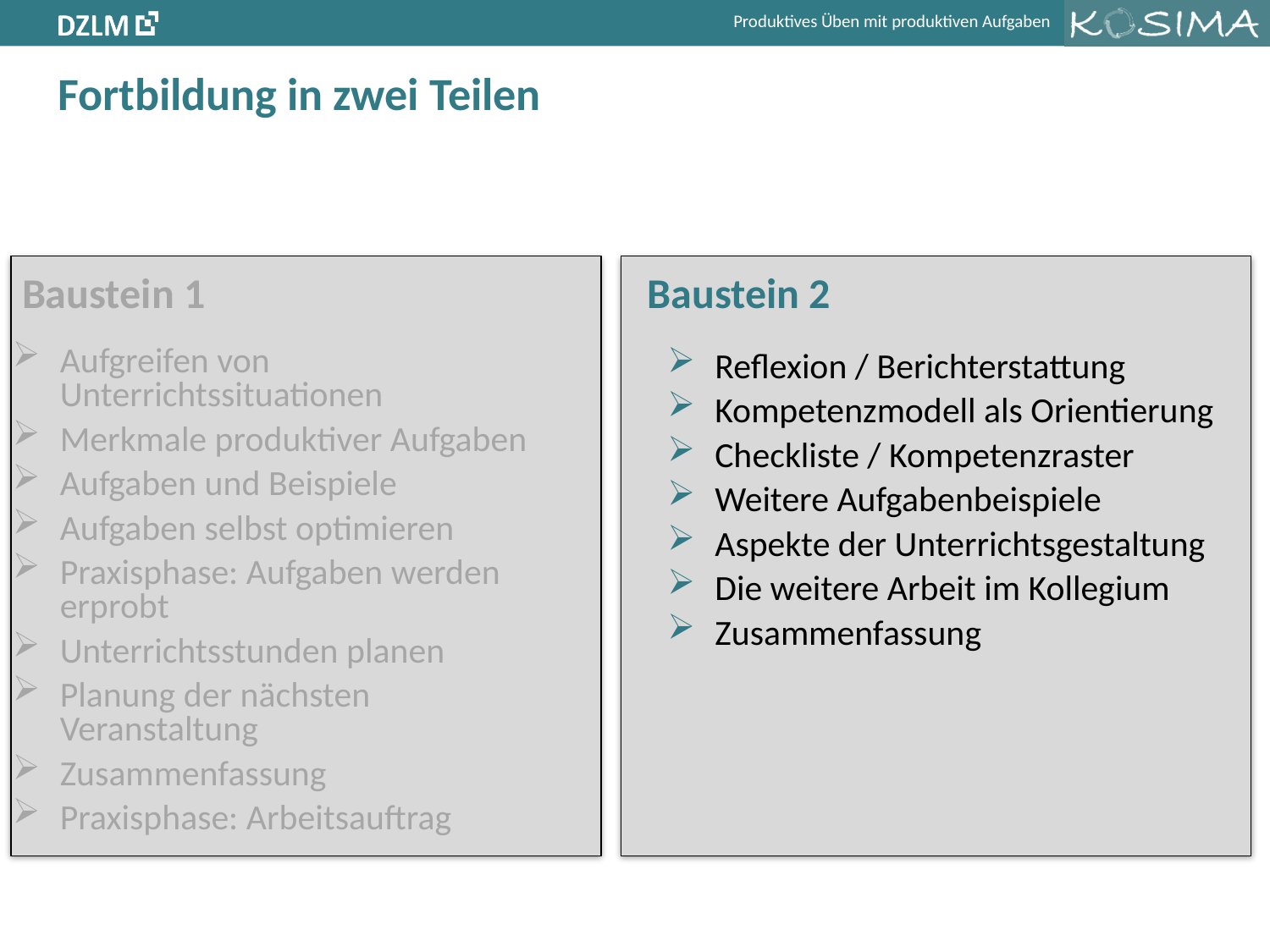

# Fortbildung in zwei Teilen

 Baustein 1				Baustein 2
Reflexion / Berichterstattung
Kompetenzmodell als Orientierung
Checkliste / Kompetenzraster
Weitere Aufgabenbeispiele
Aspekte der Unterrichtsgestaltung
Die weitere Arbeit im Kollegium
Zusammenfassung
Aufgreifen von Unterrichtssituationen
Merkmale produktiver Aufgaben
Aufgaben und Beispiele
Aufgaben selbst optimieren
Praxisphase: Aufgaben werden erprobt
Unterrichtsstunden planen
Planung der nächsten Veranstaltung
Zusammenfassung
Praxisphase: Arbeitsauftrag